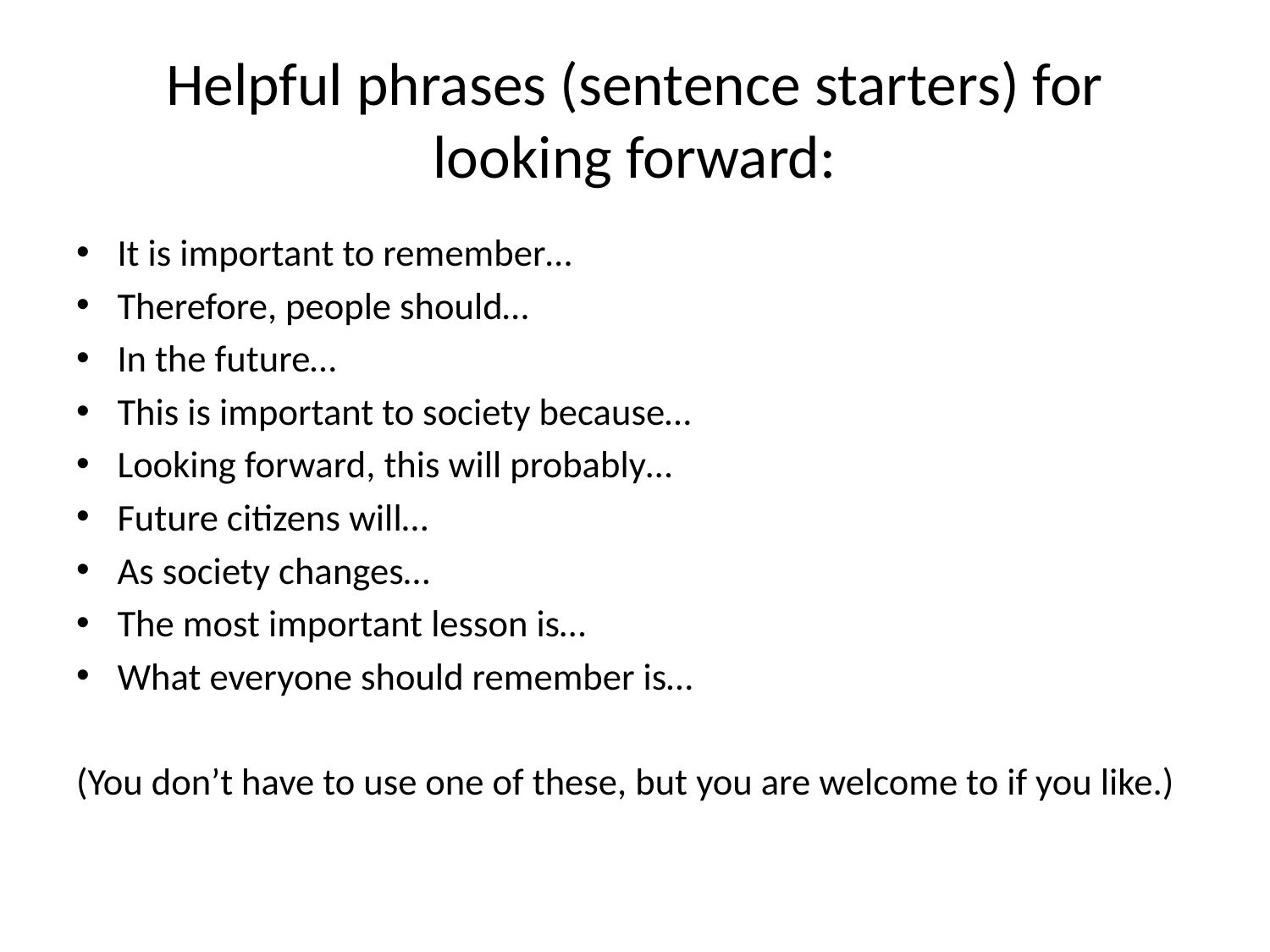

# Helpful phrases (sentence starters) for looking forward:
It is important to remember…
Therefore, people should…
In the future…
This is important to society because…
Looking forward, this will probably…
Future citizens will…
As society changes…
The most important lesson is…
What everyone should remember is…

(You don’t have to use one of these, but you are welcome to if you like.)